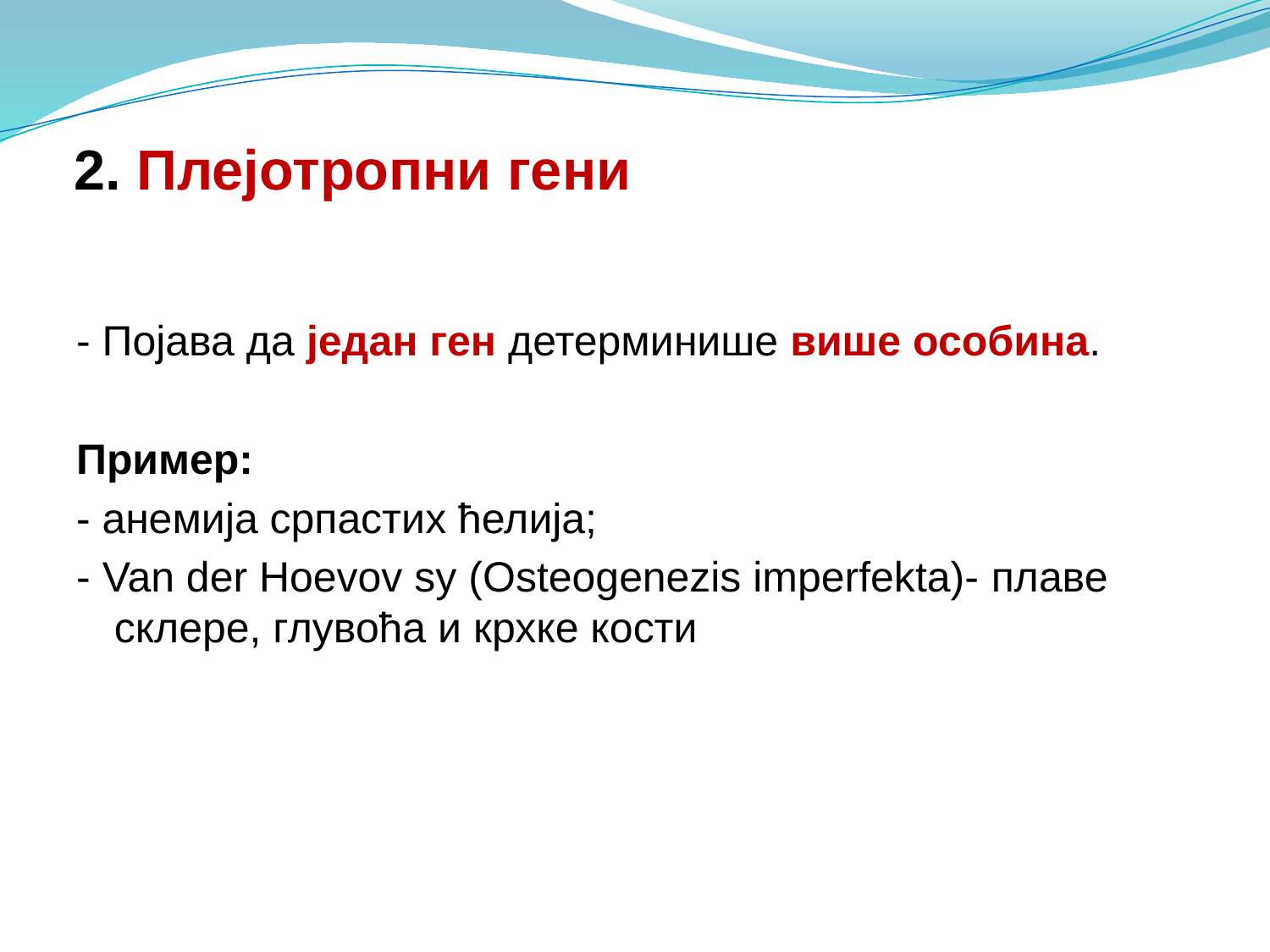

# 2. Плејотропни гени
- Појава да један ген детерминише више особина.

Пример:
- анемија српастих ћелија;
- Van der Hoevov sy (Osteogenezis imperfekta)- плаве склере, глувоћа и крхке кости